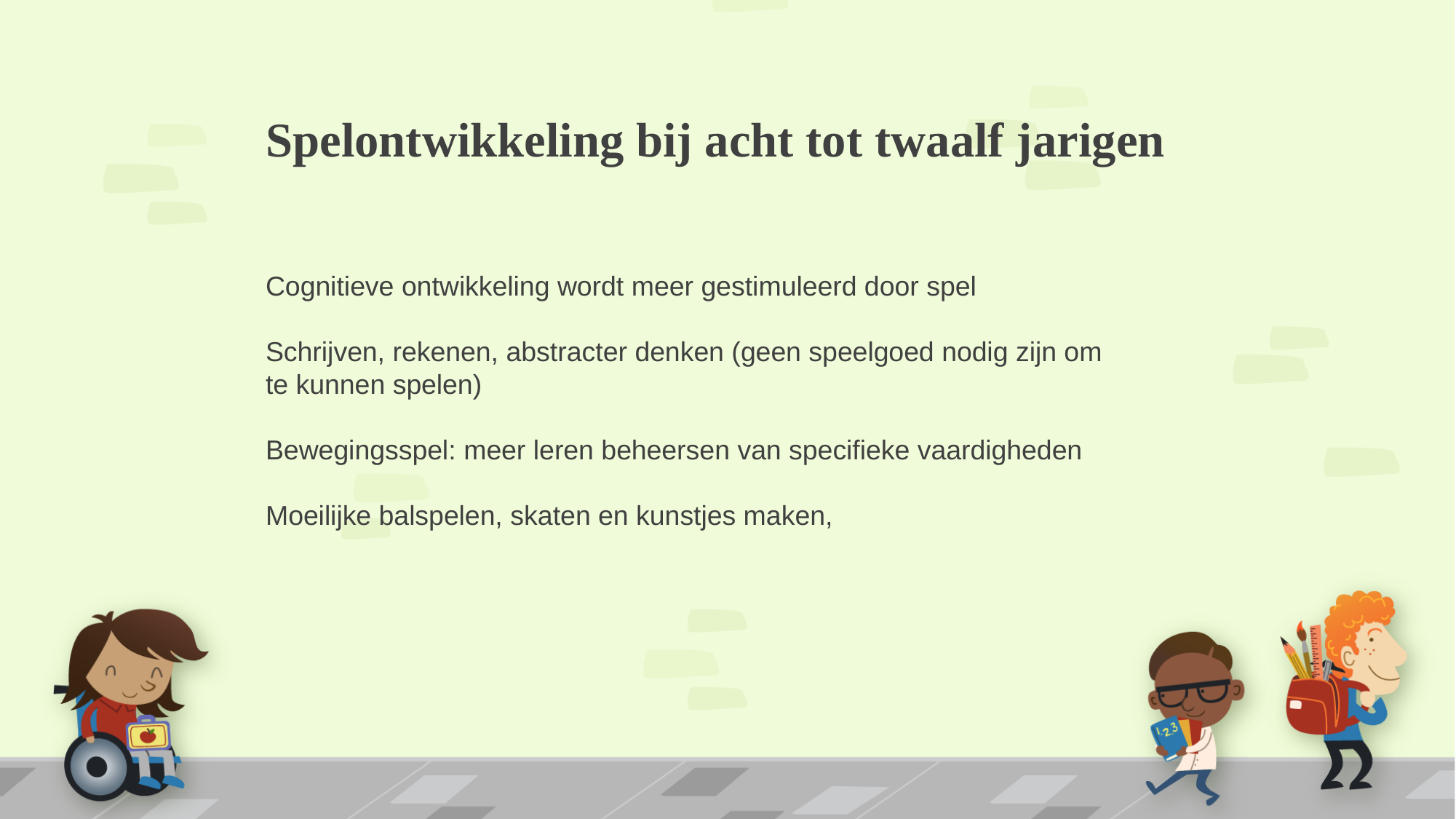

# Spelontwikkeling bij acht tot twaalf jarigen
Cognitieve ontwikkeling wordt meer gestimuleerd door spel

Schrijven, rekenen, abstracter denken (geen speelgoed nodig zijn om te kunnen spelen)

Bewegingsspel: meer leren beheersen van specifieke vaardigheden

Moeilijke balspelen, skaten en kunstjes maken,